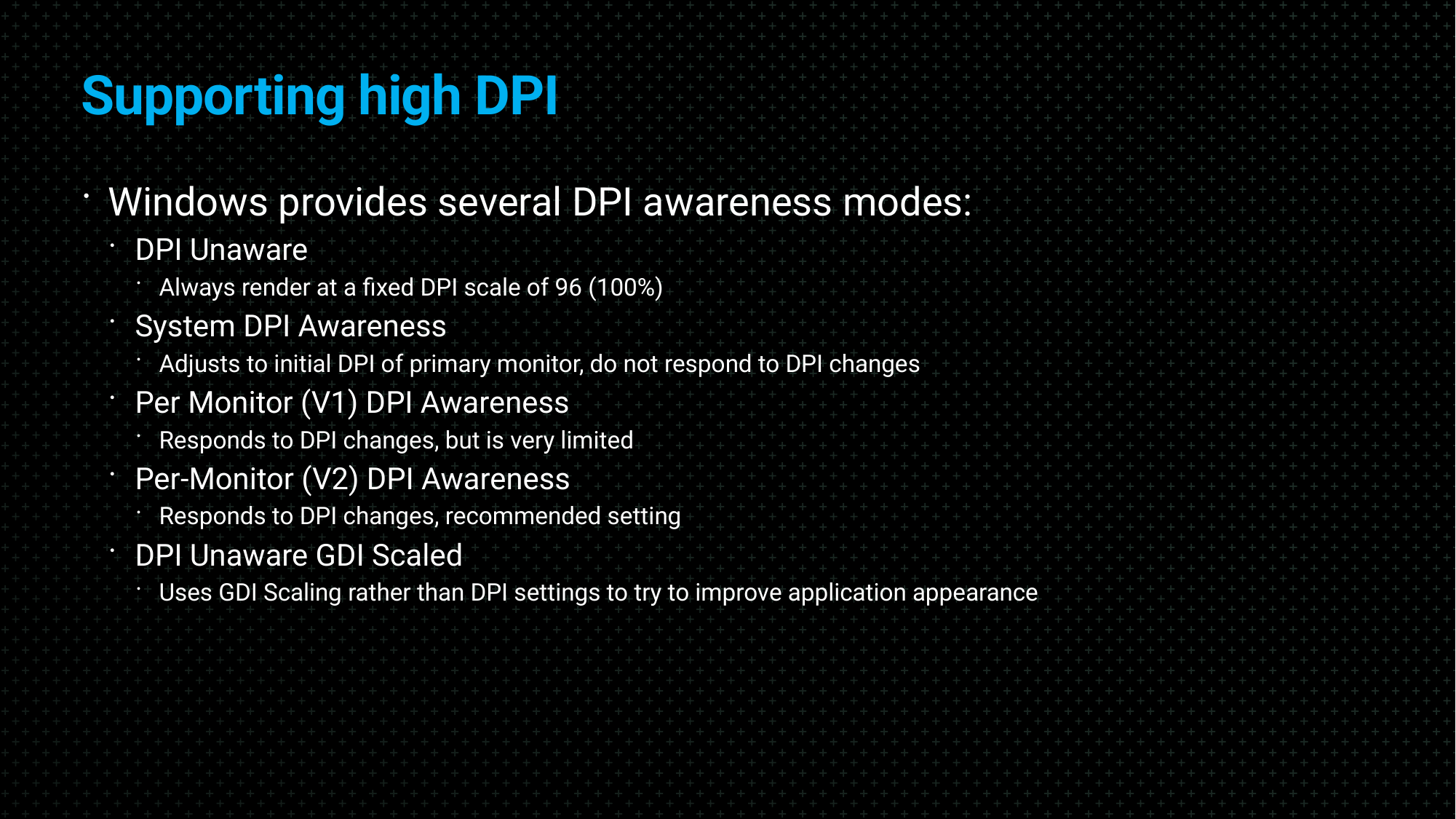

# Supporting high DPI
Windows provides several DPI awareness modes:
DPI Unaware
Always render at a fixed DPI scale of 96 (100%)
System DPI Awareness
Adjusts to initial DPI of primary monitor, do not respond to DPI changes
Per Monitor (V1) DPI Awareness
Responds to DPI changes, but is very limited
Per-Monitor (V2) DPI Awareness
Responds to DPI changes, recommended setting
DPI Unaware GDI Scaled
Uses GDI Scaling rather than DPI settings to try to improve application appearance